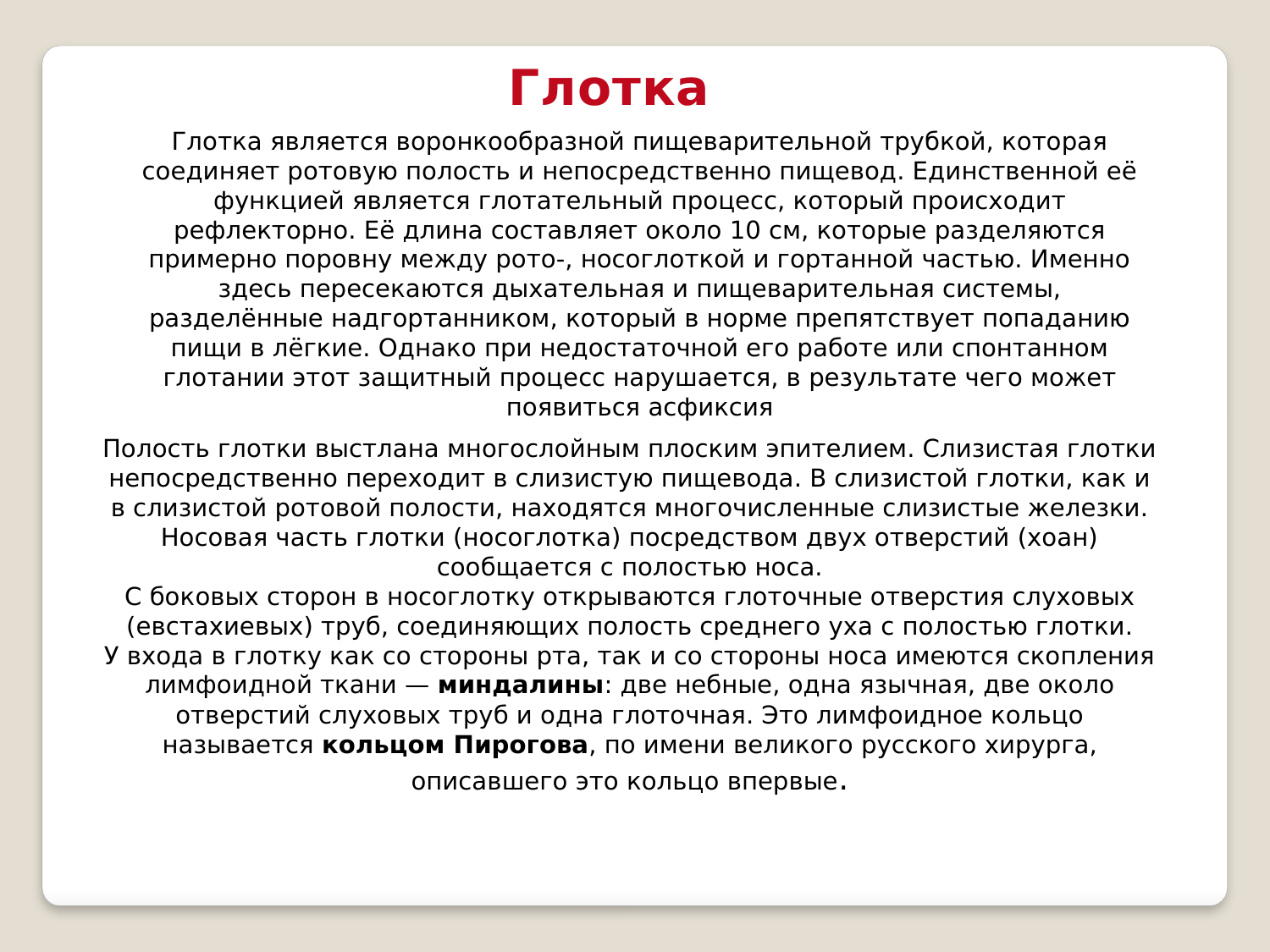

Глотка
Глотка является воронкообразной пищеварительной трубкой, которая соединяет ротовую полость и непосредственно пищевод. Единственной её функцией является глотательный процесс, который происходит рефлекторно. Её длина составляет около 10 см, которые разделяются примерно поровну между рото-, носоглоткой и гортанной частью. Именно здесь пересекаются дыхательная и пищеварительная системы, разделённые надгортанником, который в норме препятствует попаданию пищи в лёгкие. Однако при недостаточной его работе или спонтанном глотании этот защитный процесс нарушается, в результате чего может появиться асфиксия
Полость глотки выстлана многослойным плоским эпителием. Слизистая глотки непосредственно переходит в слизистую пищевода. В слизистой глотки, как и в слизистой ротовой полости, находятся многочисленные слизистые железки.
Носовая часть глотки (носоглотка) посредством двух отверстий (хоан) сообщается с полостью носа.
С боковых сторон в носоглотку открываются глоточные отверстия слуховых (евстахиевых) труб, соединяющих полость среднего уха с полостью глотки.
У входа в глотку как со стороны рта, так и со стороны носа имеются скопления лимфоидной ткани — миндалины: две небные, одна язычная, две около отверстий слуховых труб и одна глоточная. Это лимфоидное кольцо называется кольцом Пирогова, по имени великого русского хирурга, описавшего это кольцо впервые.